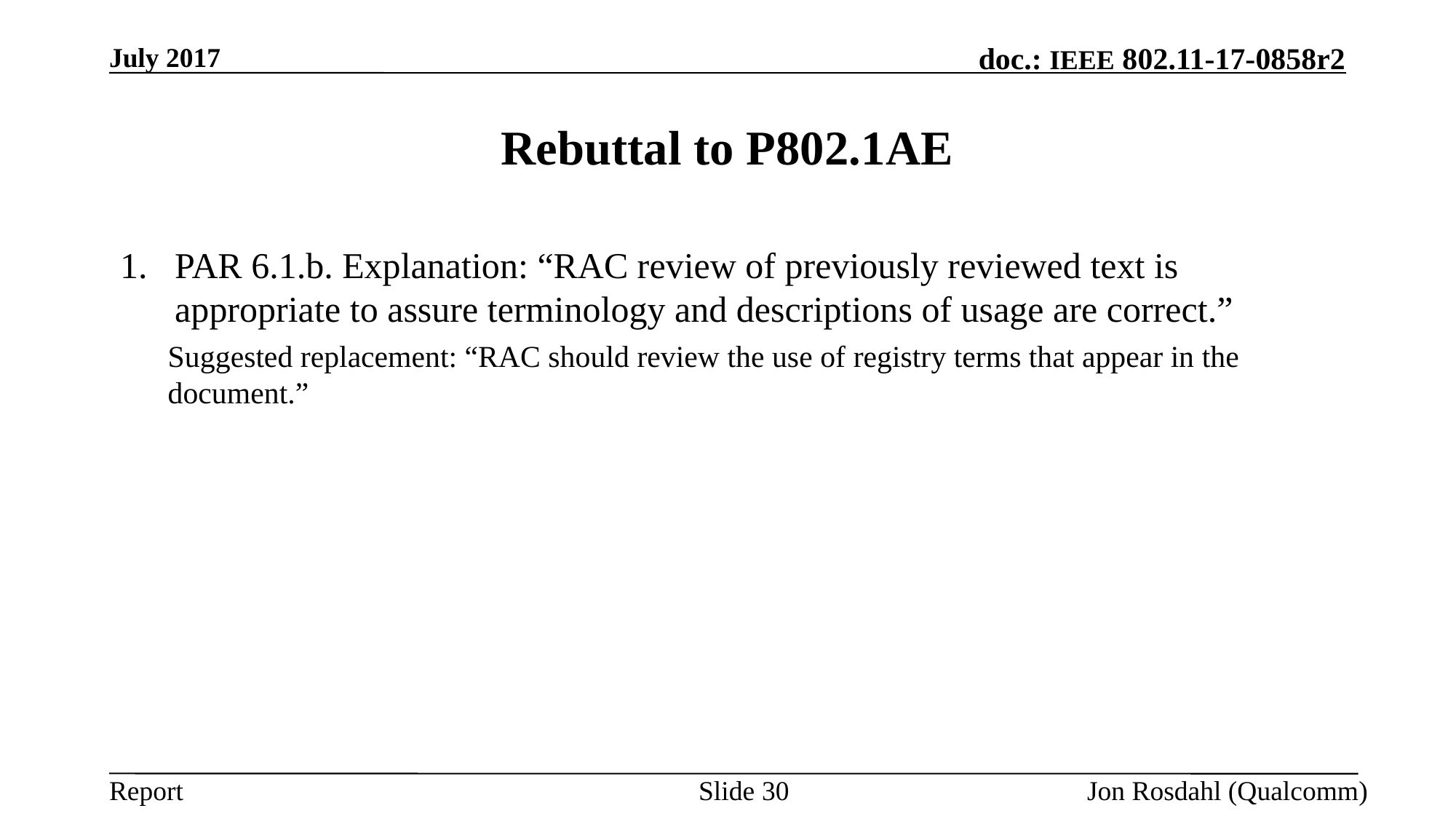

July 2017
# Rebuttal to P802.1AE
PAR 6.1.b. Explanation: “RAC review of previously reviewed text is appropriate to assure terminology and descriptions of usage are correct.”
Suggested replacement: “RAC should review the use of registry terms that appear in the document.”
Slide 30
Jon Rosdahl (Qualcomm)